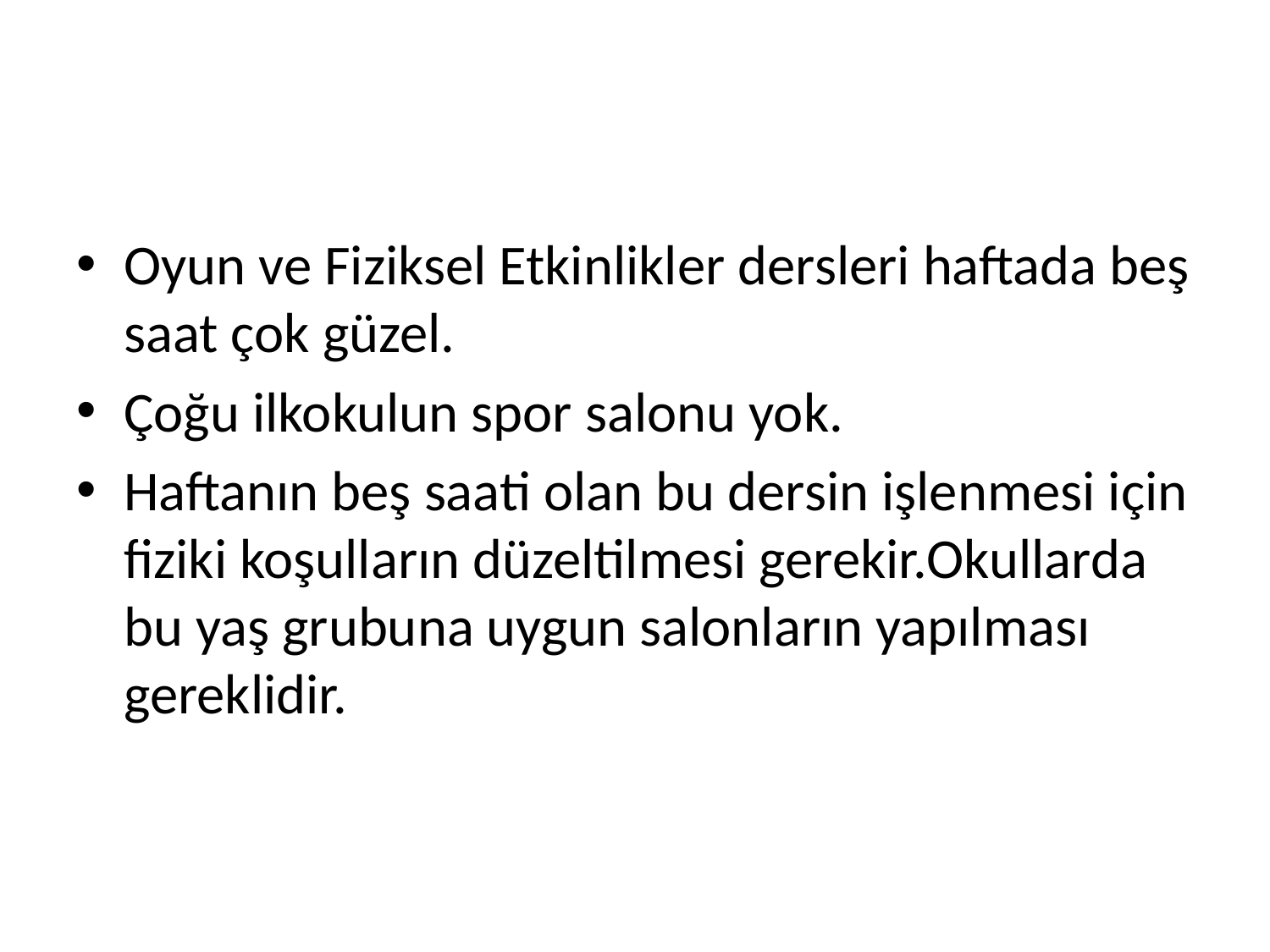

#
Oyun ve Fiziksel Etkinlikler dersleri haftada beş saat çok güzel.
Çoğu ilkokulun spor salonu yok.
Haftanın beş saati olan bu dersin işlenmesi için fiziki koşulların düzeltilmesi gerekir.Okullarda bu yaş grubuna uygun salonların yapılması gereklidir.